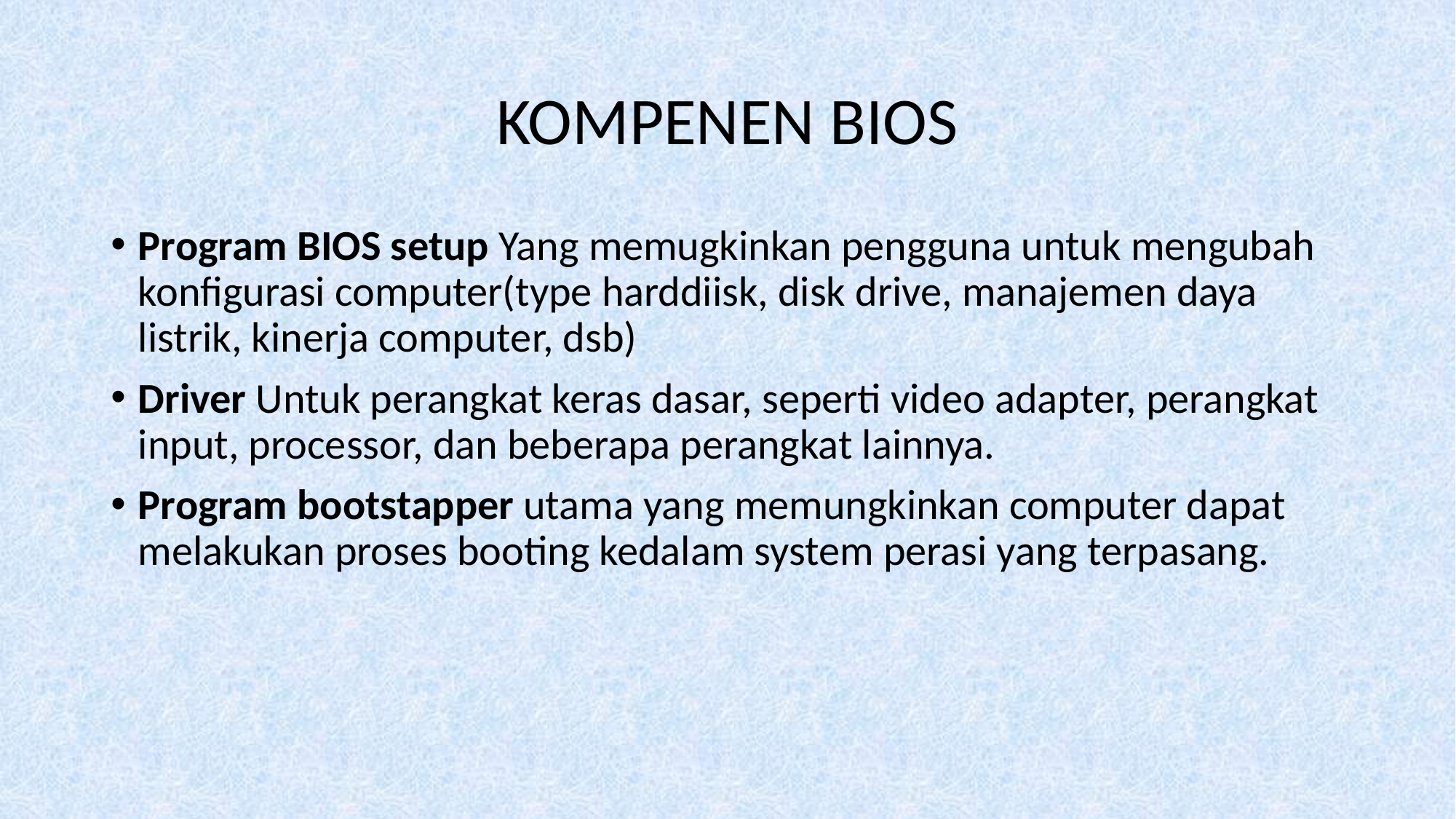

# KOMPENEN BIOS
Program BIOS setup Yang memugkinkan pengguna untuk mengubah konfigurasi computer(type harddiisk, disk drive, manajemen daya listrik, kinerja computer, dsb)
Driver Untuk perangkat keras dasar, seperti video adapter, perangkat input, processor, dan beberapa perangkat lainnya.
Program bootstapper utama yang memungkinkan computer dapat melakukan proses booting kedalam system perasi yang terpasang.